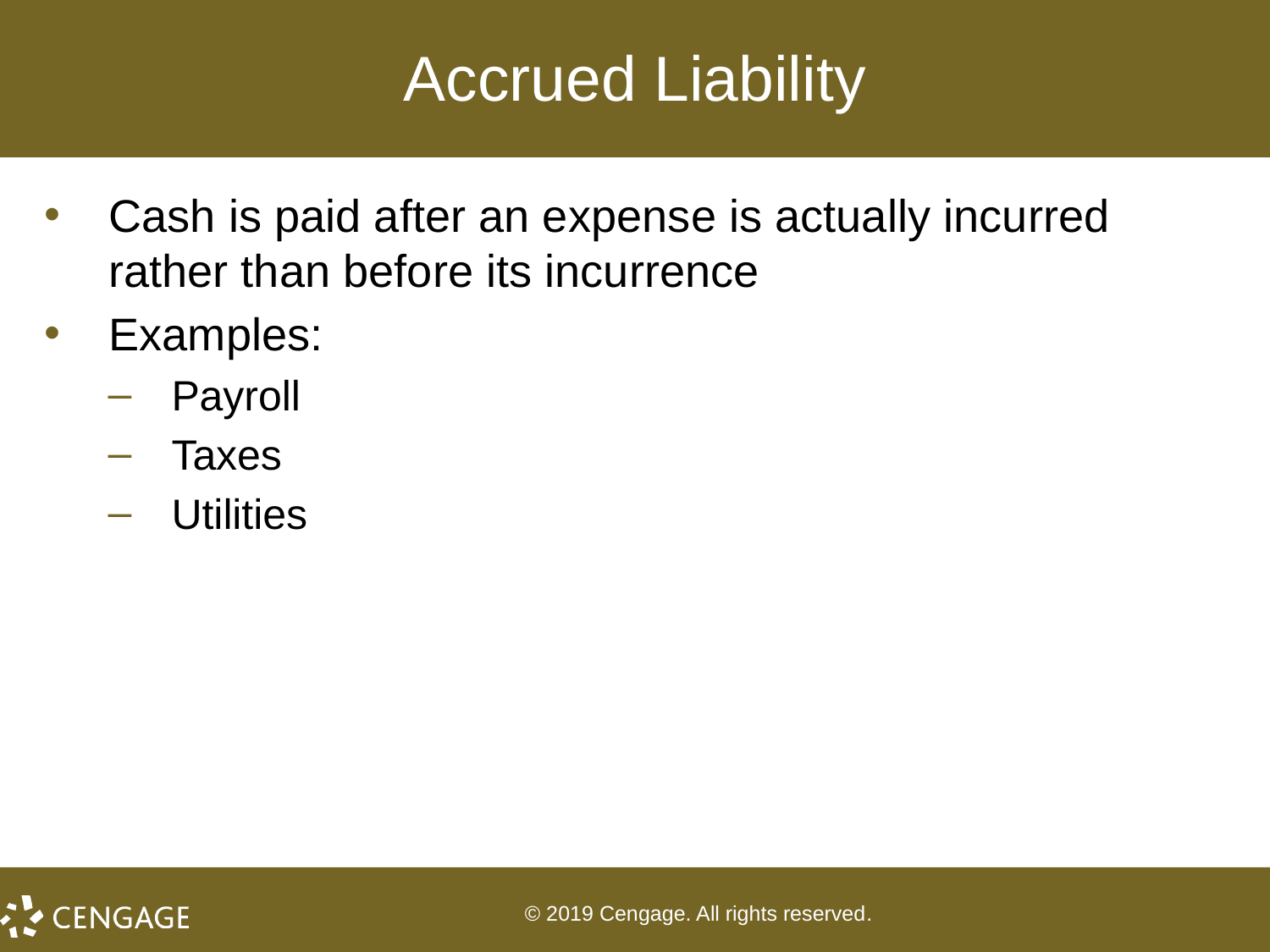

# Accrued Liability
Cash is paid after an expense is actually incurred rather than before its incurrence
Examples:
Payroll
Taxes
Utilities